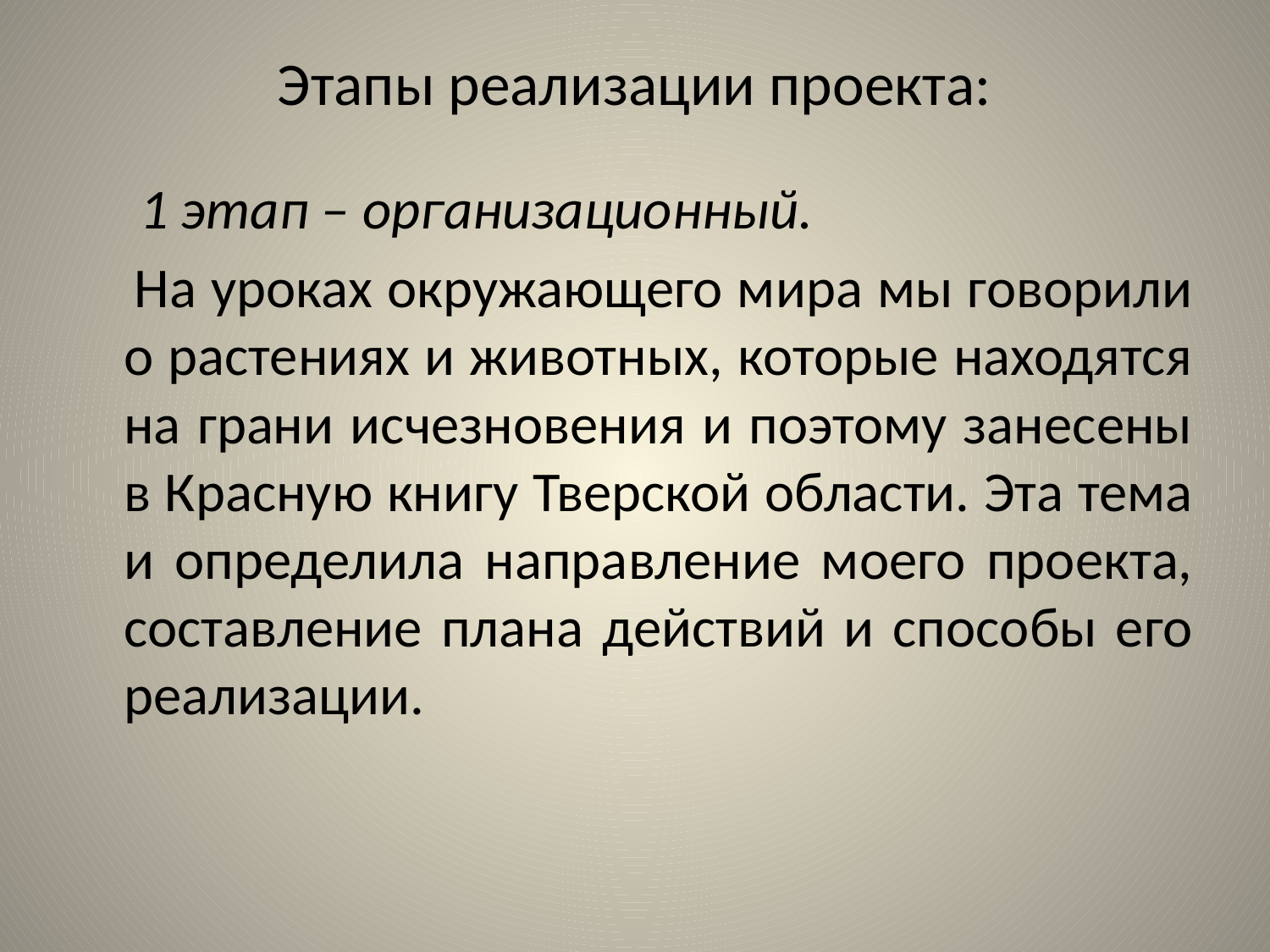

# Этапы реализации проекта:
     1 этап – организационный.
    На уроках окружающего мира мы говорили о растениях и животных, которые находятся на грани исчезновения и поэтому занесены в Красную книгу Тверской области. Эта тема и определила направление моего проекта, составление плана действий и способы его реализации.